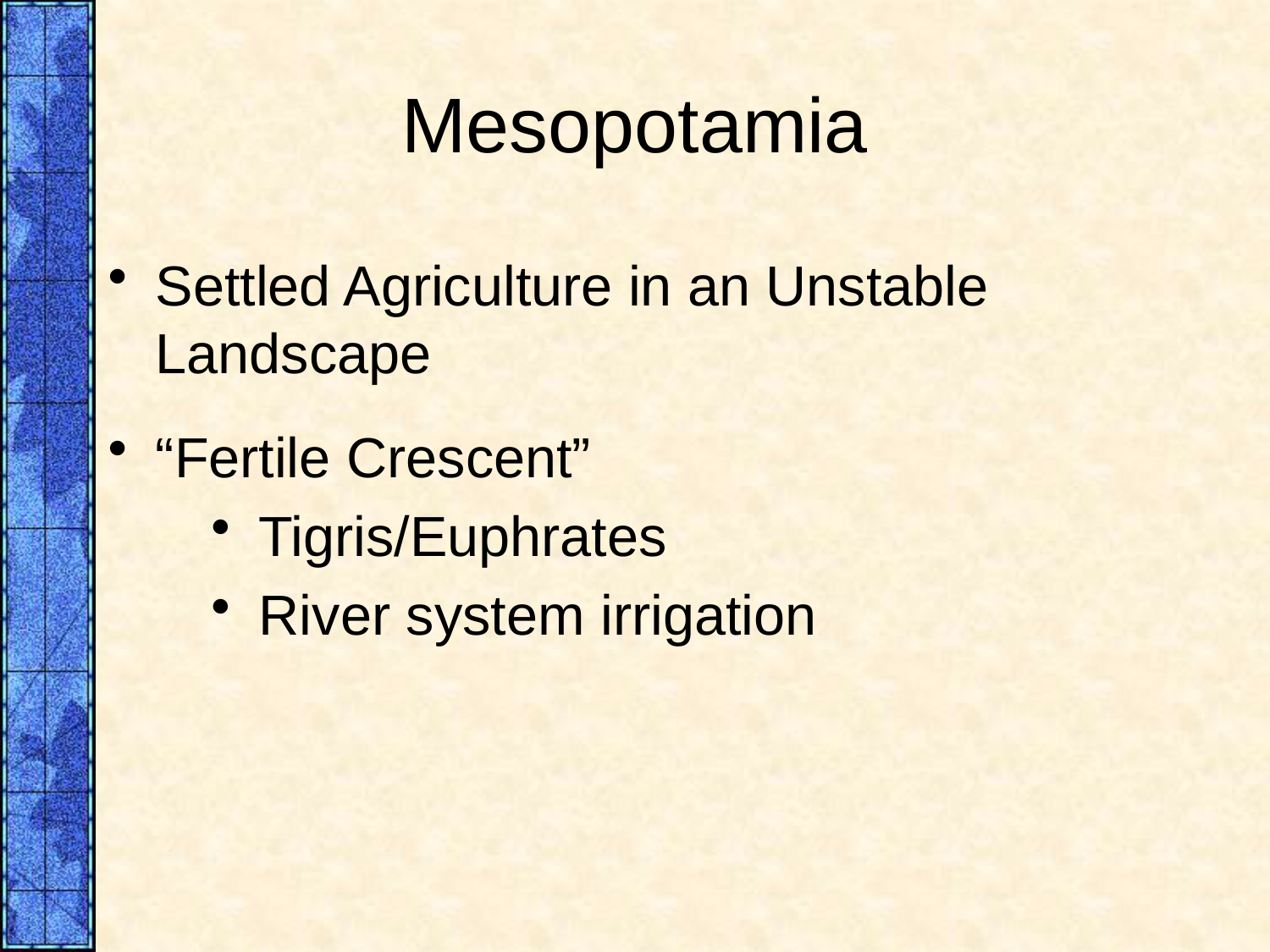

# Mesopotamia
Settled Agriculture in an Unstable Landscape
“Fertile Crescent”
Tigris/Euphrates
River system irrigation